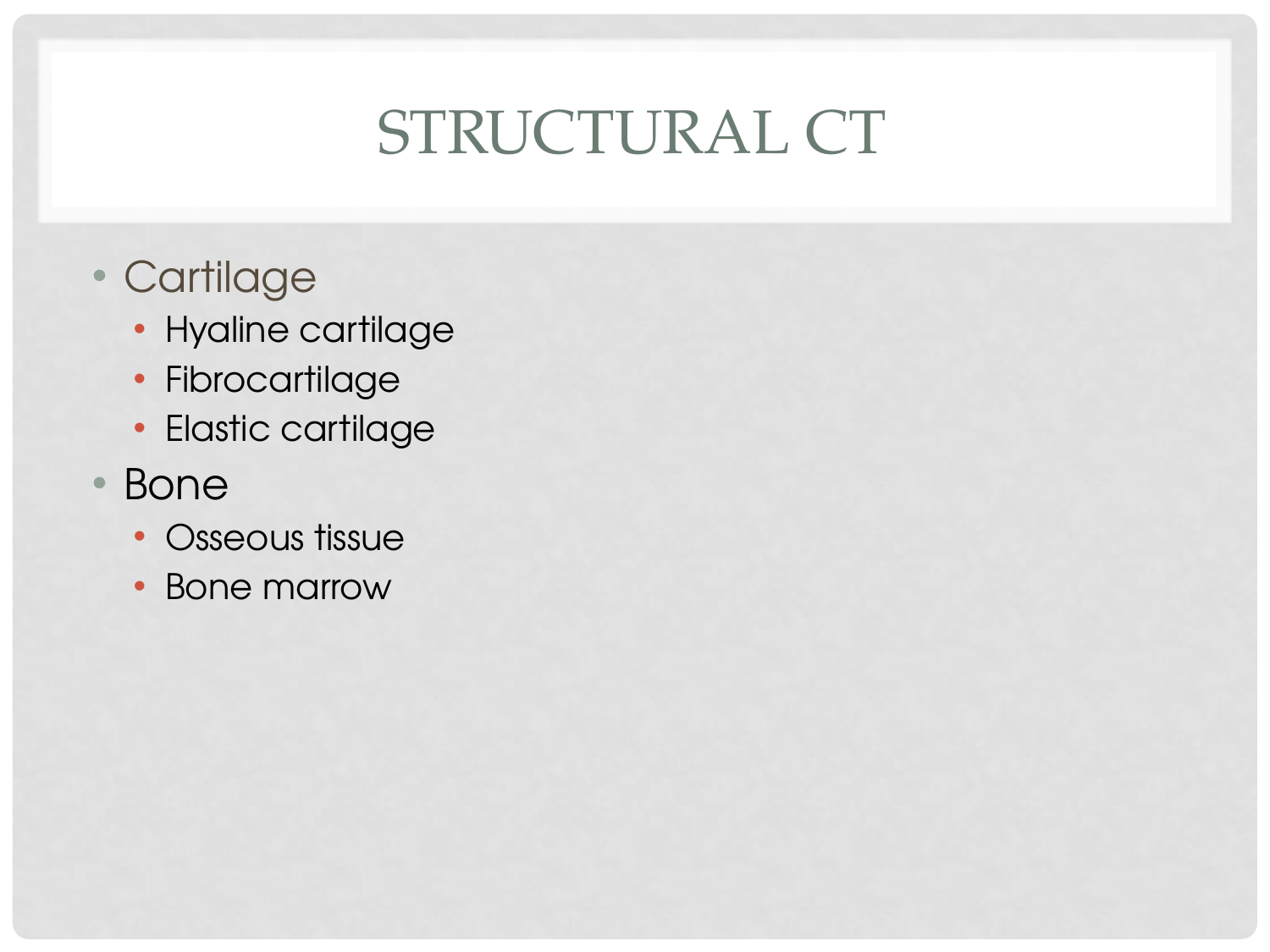

# Structural CT
Cartilage
Hyaline cartilage
Fibrocartilage
Elastic cartilage
Bone
Osseous tissue
Bone marrow